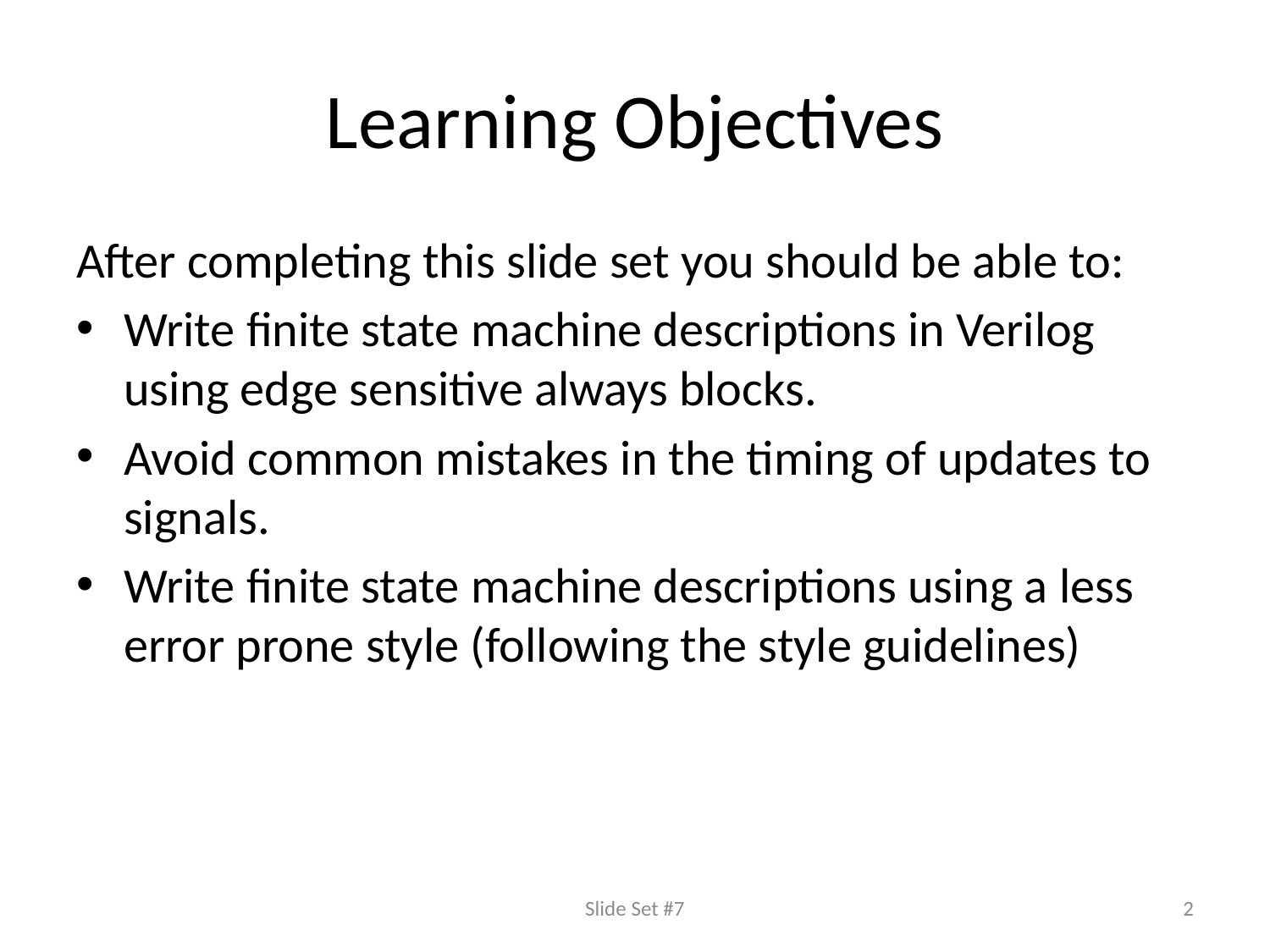

# Learning Objectives
After completing this slide set you should be able to:
Write finite state machine descriptions in Verilog using edge sensitive always blocks.
Avoid common mistakes in the timing of updates to signals.
Write finite state machine descriptions using a less error prone style (following the style guidelines)
Slide Set #7
2